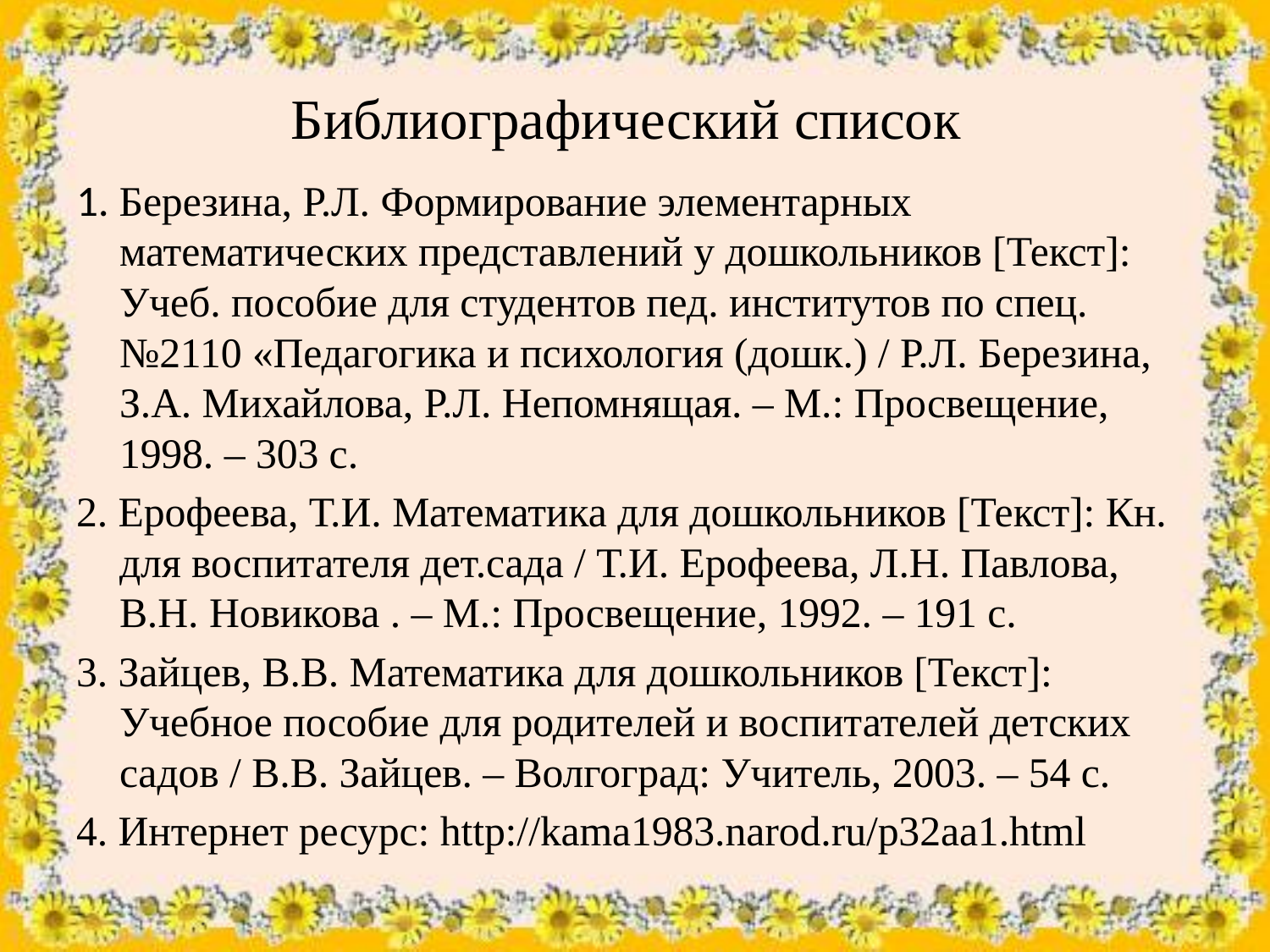

# Библиографический список
1. Березина, Р.Л. Формирование элементарных математических представлений у дошкольников [Текст]: Учеб. пособие для студентов пед. институтов по спец. №2110 «Педагогика и психология (дошк.) / Р.Л. Березина, З.А. Михайлова, Р.Л. Непомнящая. – М.: Просвещение, 1998. – 303 с.
2. Ерофеева, Т.И. Математика для дошкольников [Текст]: Кн. для воспитателя дет.сада / Т.И. Ерофеева, Л.Н. Павлова, В.Н. Новикова . – М.: Просвещение, 1992. – 191 с.
3. Зайцев, В.В. Математика для дошкольников [Текст]: Учебное пособие для родителей и воспитателей детских садов / В.В. Зайцев. – Волгоград: Учитель, 2003. – 54 с.
4. Интернет ресурс: http://kama1983.narod.ru/p32aa1.html